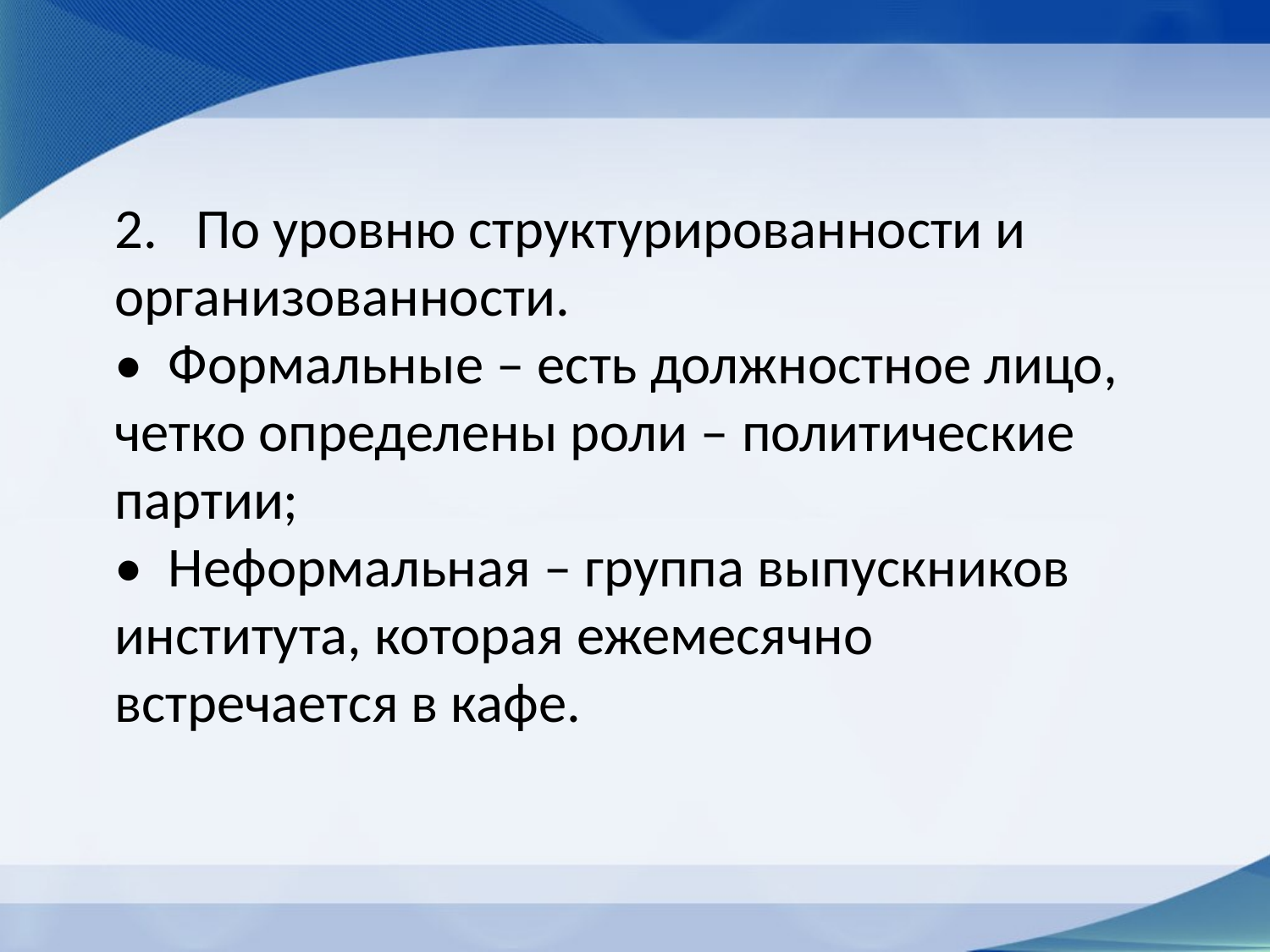

2.   По уровню структурированности и организованности.
•  Формальные – есть должностное лицо, четко определены роли – политические партии;
•  Неформальная – группа выпускников института, которая ежемесячно встречается в кафе.